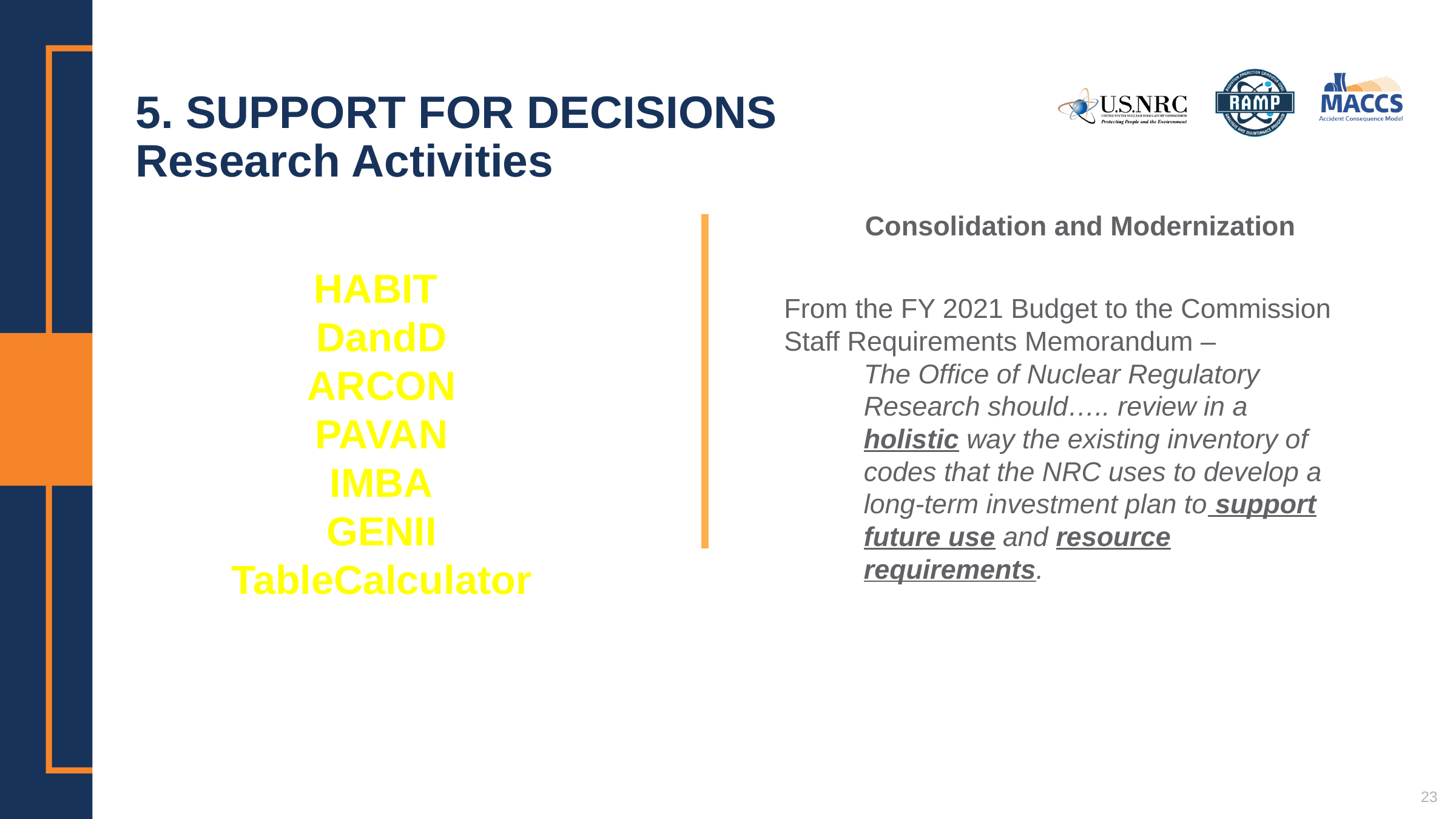

# 5. SUPPORT FOR DECISIONS Research Activities
HABIT
DandD
ARCON
PAVAN
IMBA
GENII
TableCalculator

Consolidation and Modernization
From the FY 2021 Budget to the Commission Staff Requirements Memorandum –
The Office of Nuclear Regulatory Research should….. review in a holistic way the existing inventory of codes that the NRC uses to develop a long-term investment plan to support future use and resource requirements.
23